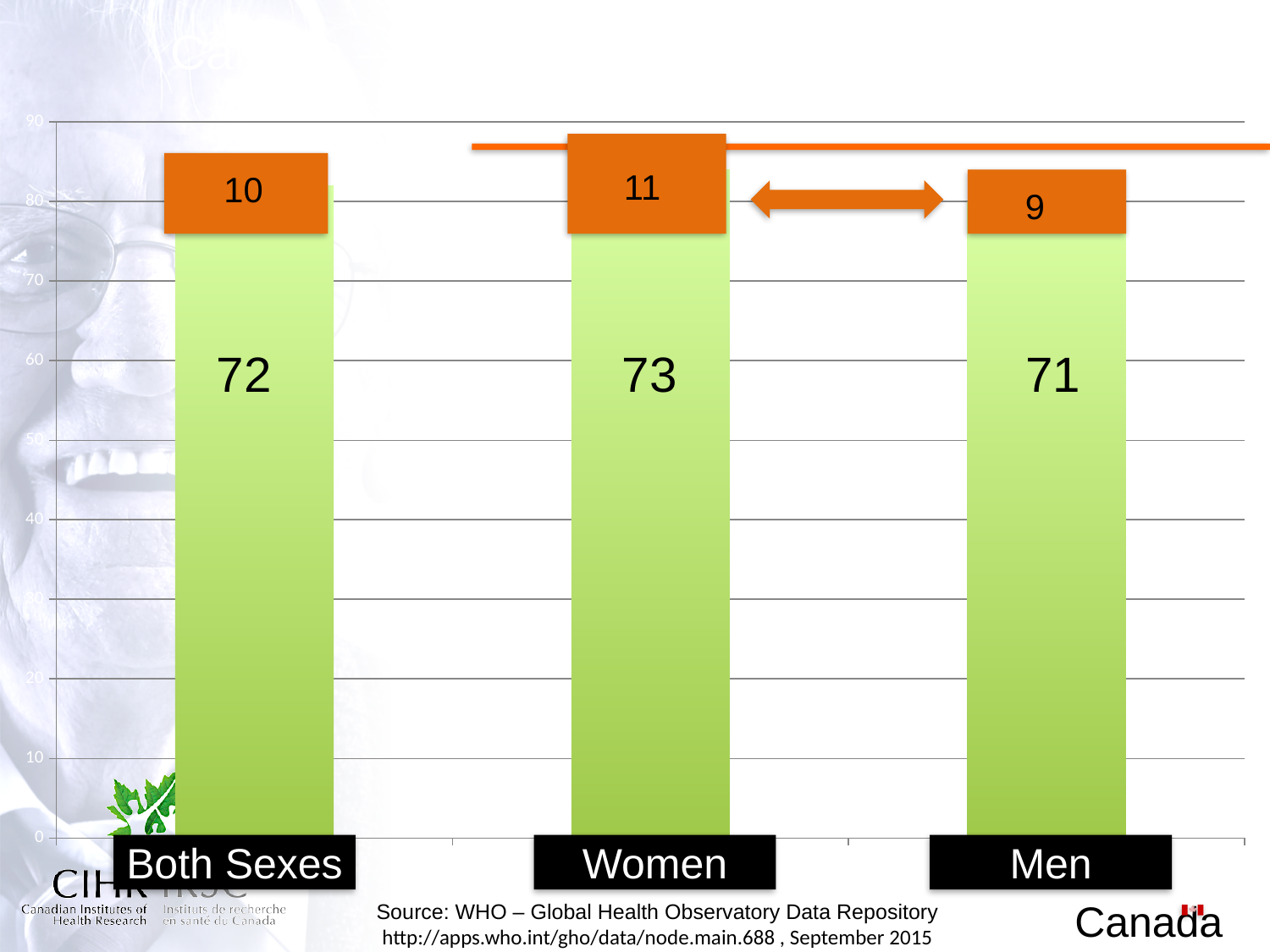

### Chart: Canada – Healthy Life Expectancy at Birth

| Category | Life expectancy at birth (years) |
|---|---|
| both sexes | 82.0 |
| female | 84.0 |
| male | 80.0 |
11
10

9
72
73
71
Both Sexes
Women
Men
Source: WHO – Global Health Observatory Data Repository
http://apps.who.int/gho/data/node.main.688 , September 2015